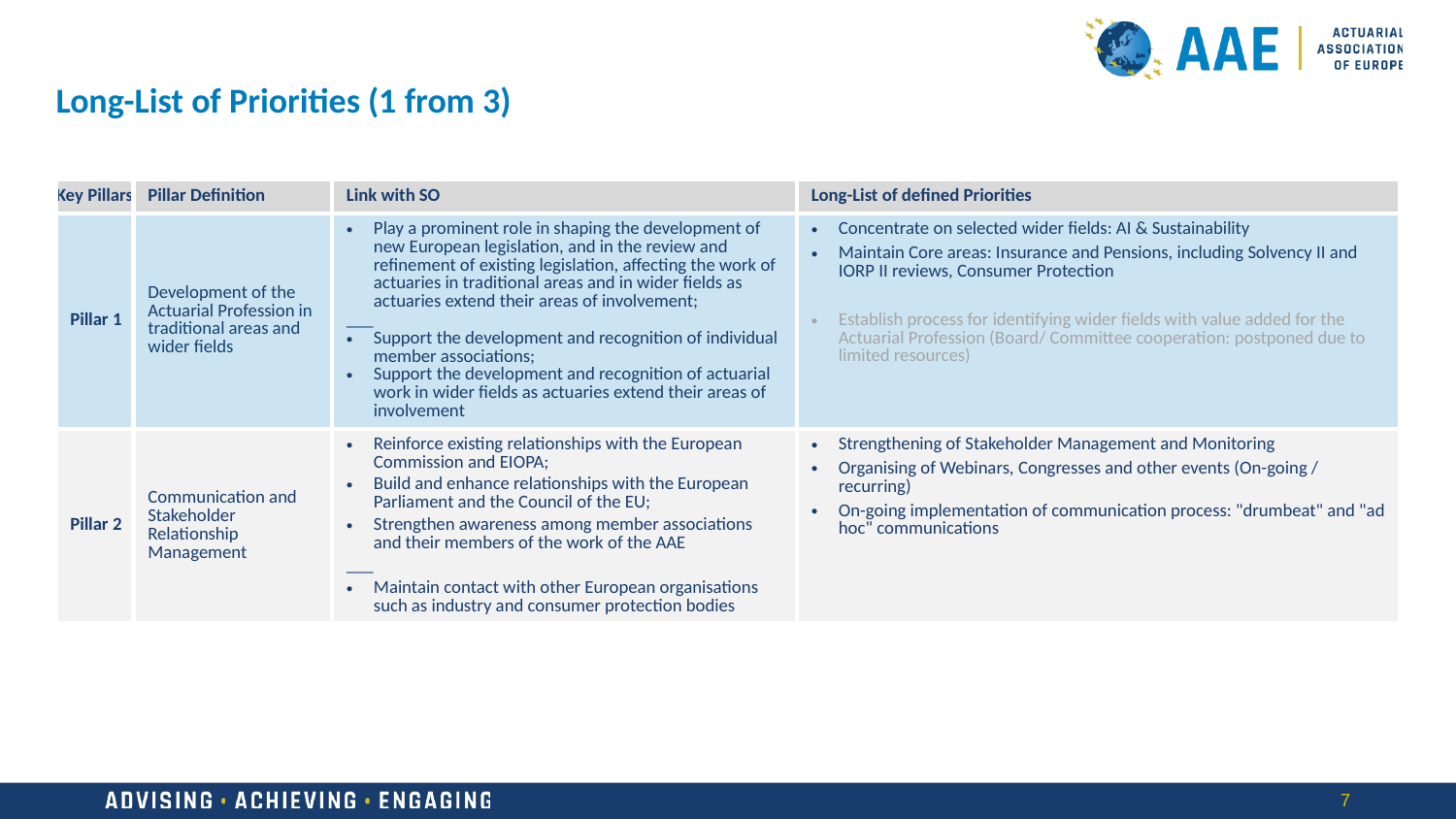

Long-List of Priorities (1 from 3)
| Key Pillars | Pillar Definition | Link with SO | Long-List of defined Priorities |
| --- | --- | --- | --- |
| Pillar 1 | Development of the Actuarial Profession in traditional areas and wider fields | Play a prominent role in shaping the development of new European legislation, and in the review and refinement of existing legislation, affecting the work of actuaries in traditional areas and in wider fields as actuaries extend their areas of involvement; \_\_\_ Support the development and recognition of individual member associations; Support the development and recognition of actuarial work in wider fields as actuaries extend their areas of involvement | Concentrate on selected wider fields: AI & Sustainability Maintain Core areas: Insurance and Pensions, including Solvency II and IORP II reviews, Consumer Protection Establish process for identifying wider fields with value added for the Actuarial Profession (Board/ Committee cooperation: postponed due to limited resources) |
| Pillar 2 | Communication and Stakeholder Relationship Management | Reinforce existing relationships with the European Commission and EIOPA; Build and enhance relationships with the European Parliament and the Council of the EU; Strengthen awareness among member associations and their members of the work of the AAE \_\_\_ Maintain contact with other European organisations such as industry and consumer protection bodies | Strengthening of Stakeholder Management and Monitoring Organising of Webinars, Congresses and other events (On-going / recurring) On-going implementation of communication process: "drumbeat" and "ad hoc" communications |
7